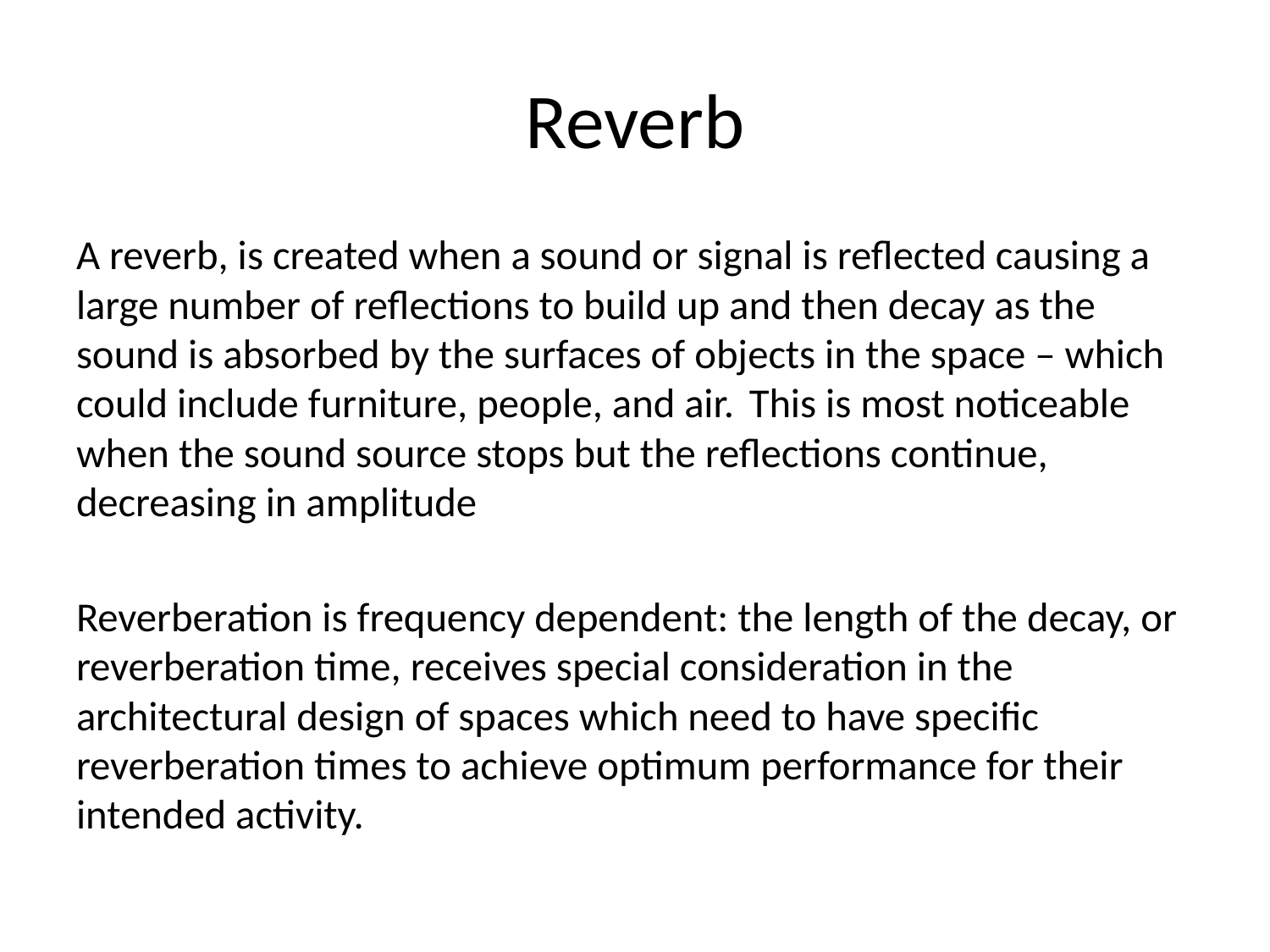

# Reverb
A reverb, is created when a sound or signal is reflected causing a large number of reflections to build up and then decay as the sound is absorbed by the surfaces of objects in the space – which could include furniture, people, and air.  This is most noticeable when the sound source stops but the reflections continue, decreasing in amplitude

Reverberation is frequency dependent: the length of the decay, or reverberation time, receives special consideration in the architectural design of spaces which need to have specific reverberation times to achieve optimum performance for their intended activity.